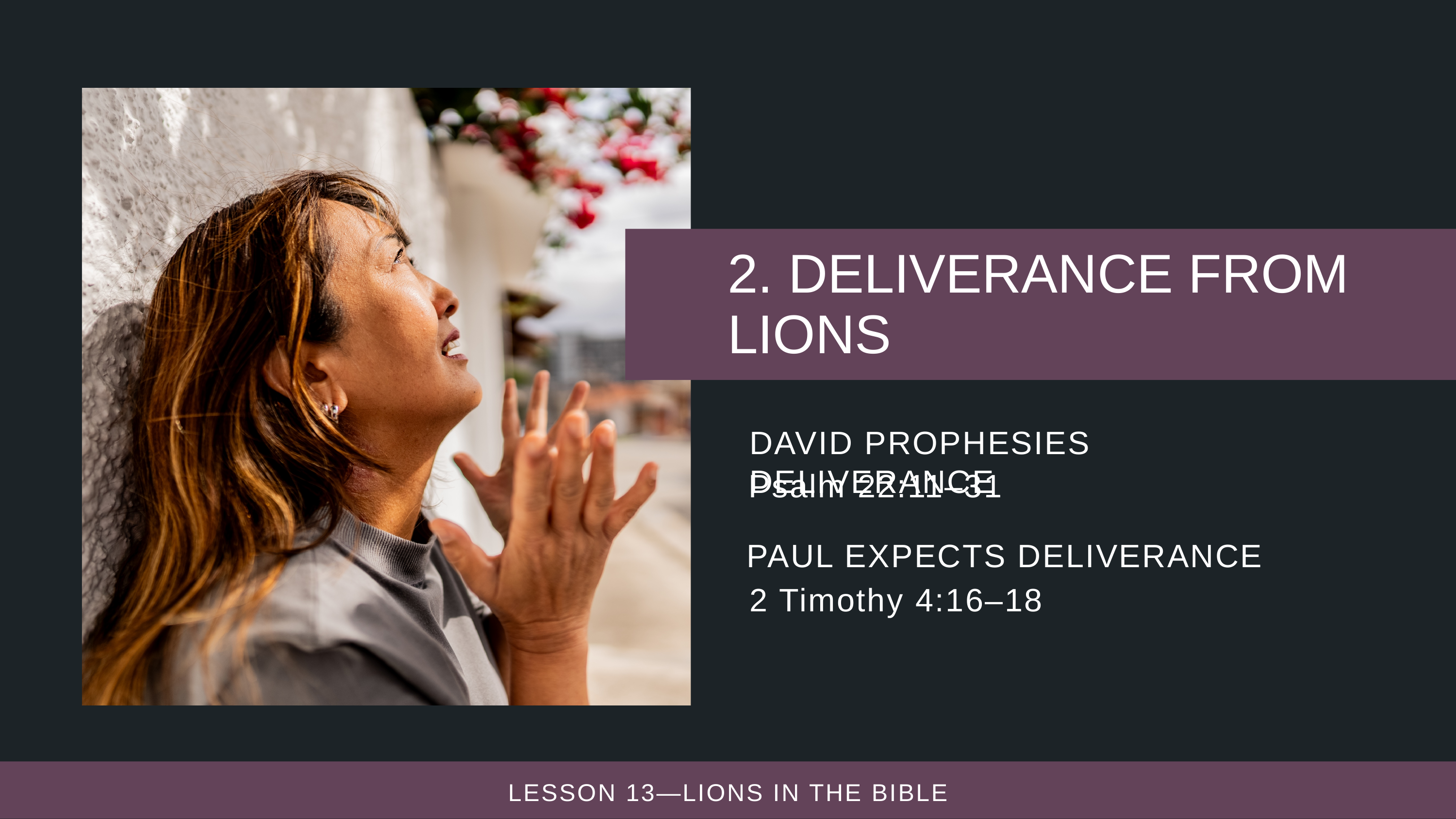

DAVID PROPHESIES DELIVERANCE
Psalm 22:11–31
PAUL EXPECTS DELIVERANCE
2 Timothy 4:16–18